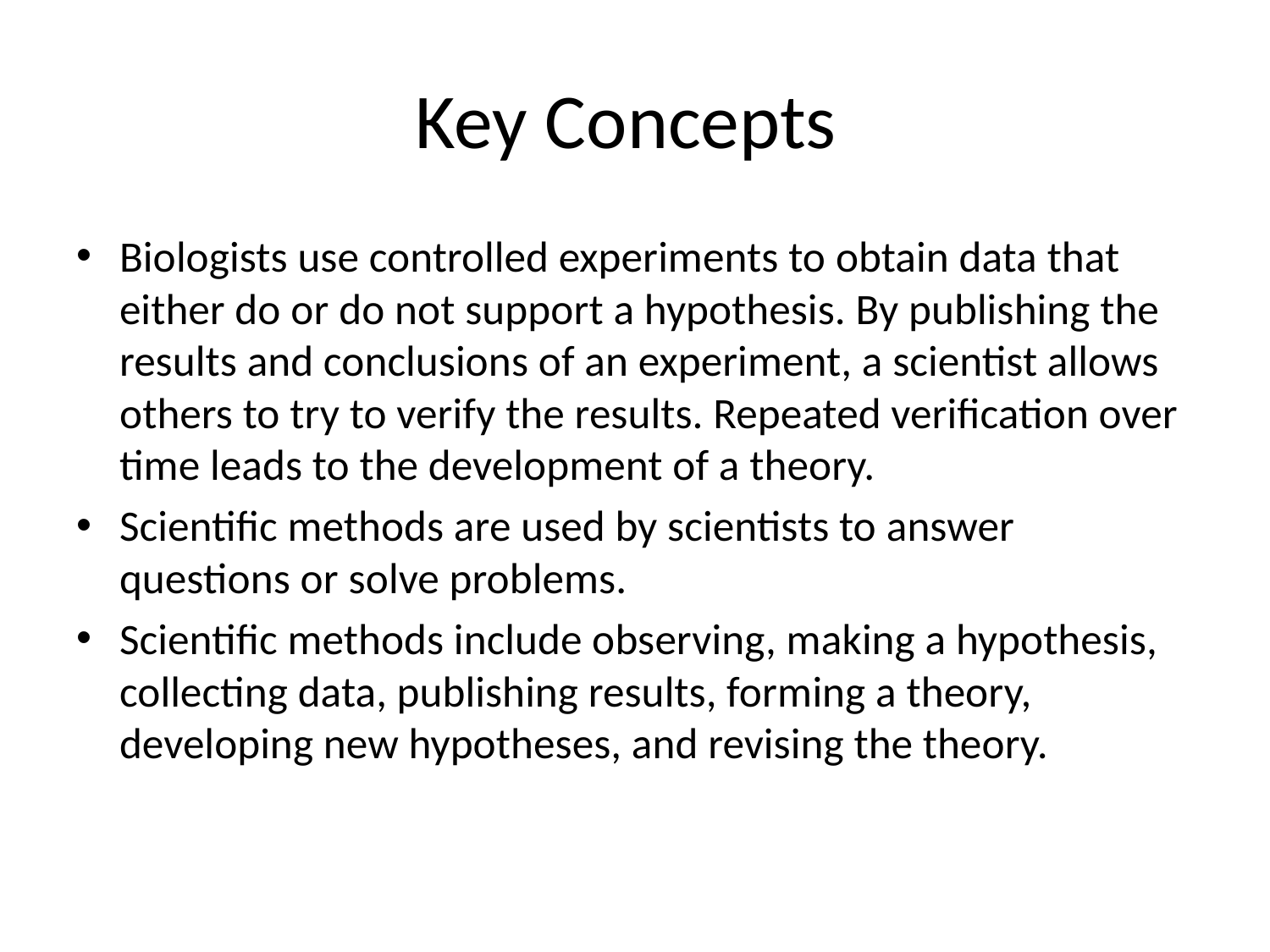

# Key Concepts
Biologists use controlled experiments to obtain data that either do or do not support a hypothesis. By publishing the results and conclusions of an experiment, a scientist allows others to try to verify the results. Repeated verification over time leads to the development of a theory.
Scientific methods are used by scientists to answer questions or solve problems.
Scientific methods include observing, making a hypothesis, collecting data, publishing results, forming a theory, developing new hypotheses, and revising the theory.